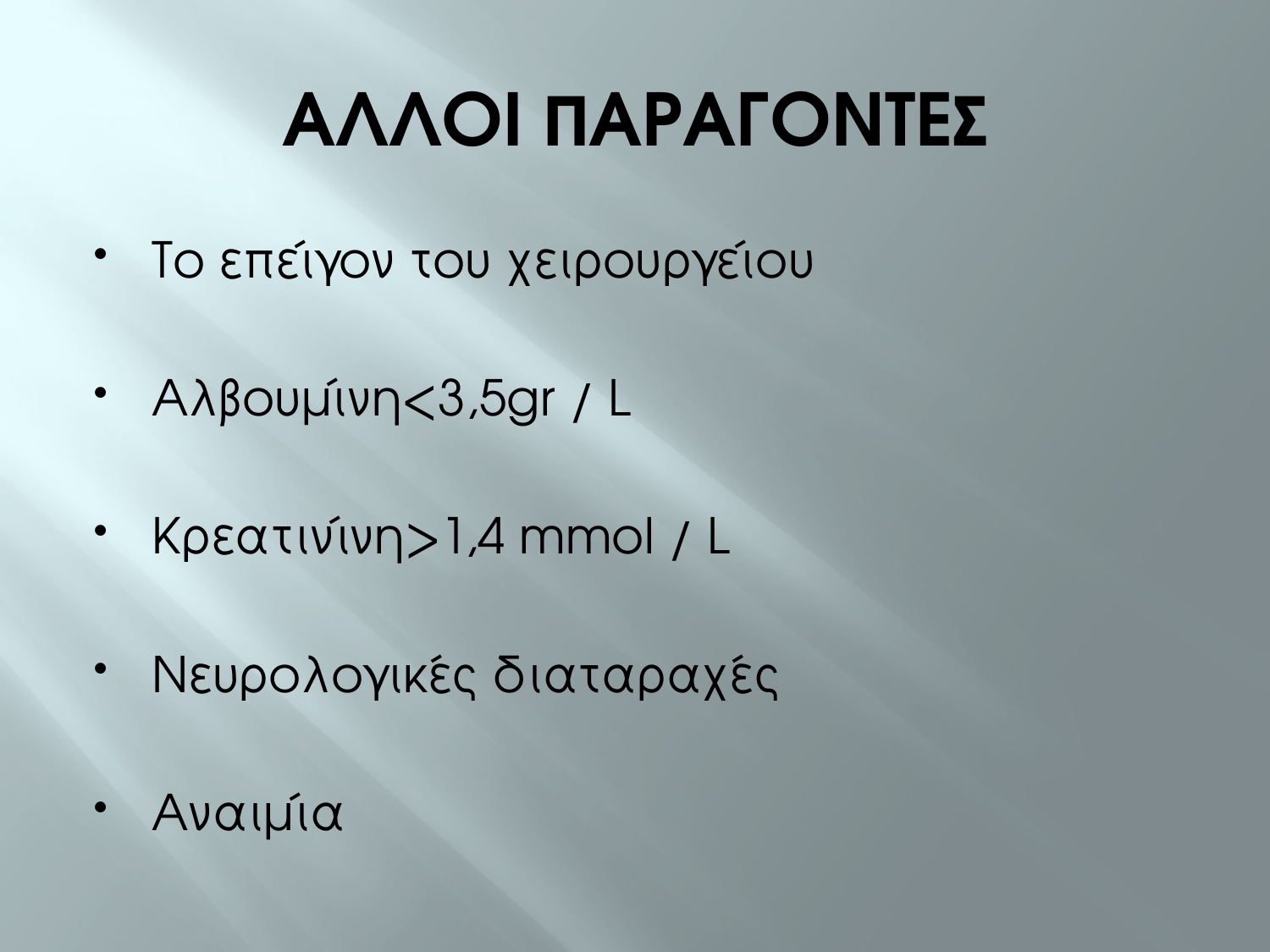

# ΑΛΛΟΙ ΠΑΡΑΓΟΝΤΕΣ
Το επείγον του χειρουργείου

Αλβουμίνη<3,5gr / L

Κρεατινίνη>1,4 mmol / L

Νευρολογικές διαταραχές

Αναιμία